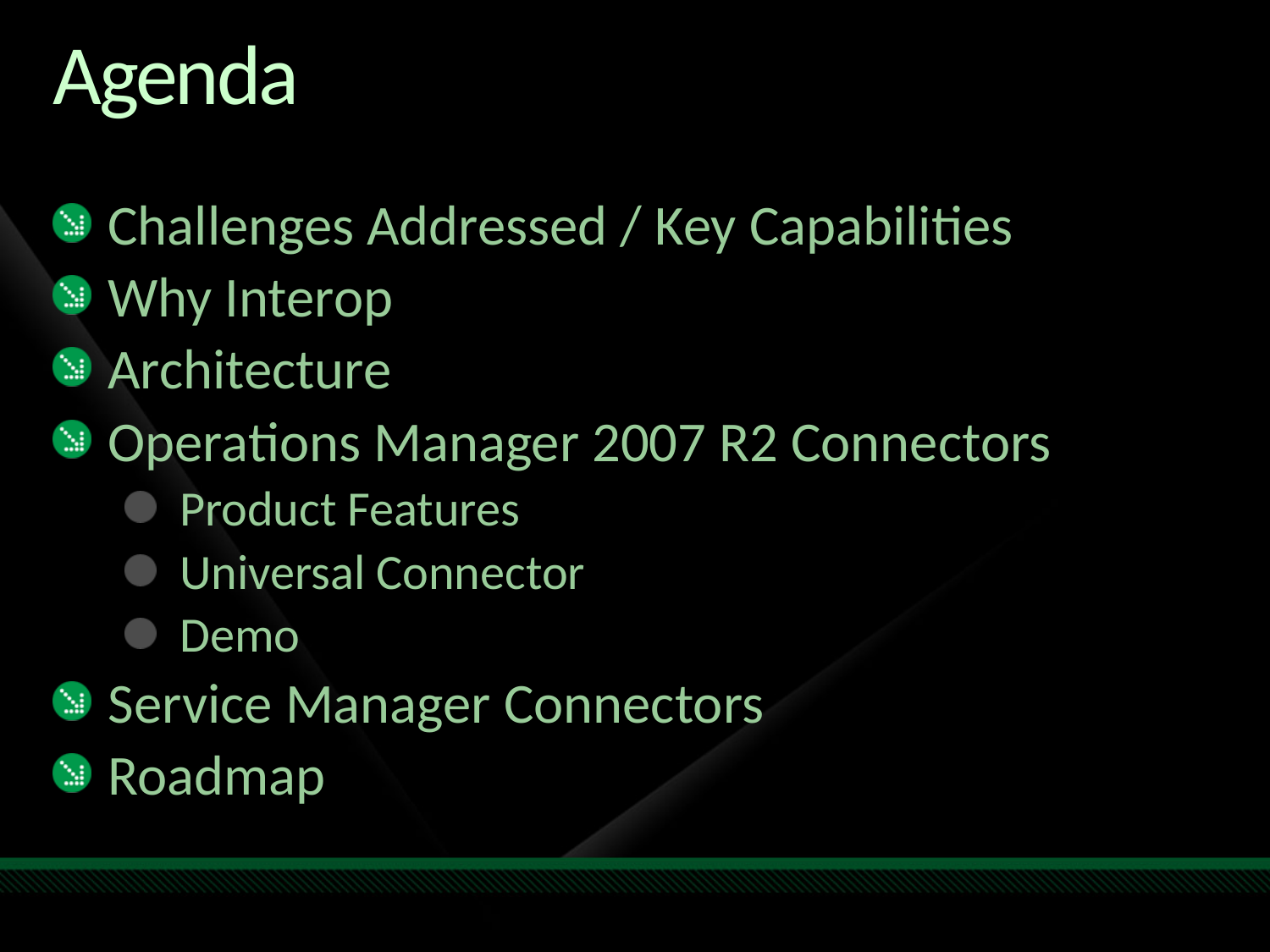

# Agenda
Challenges Addressed / Key Capabilities
Why Interop
Architecture
Operations Manager 2007 R2 Connectors
Product Features
Universal Connector
Demo
Service Manager Connectors
Roadmap